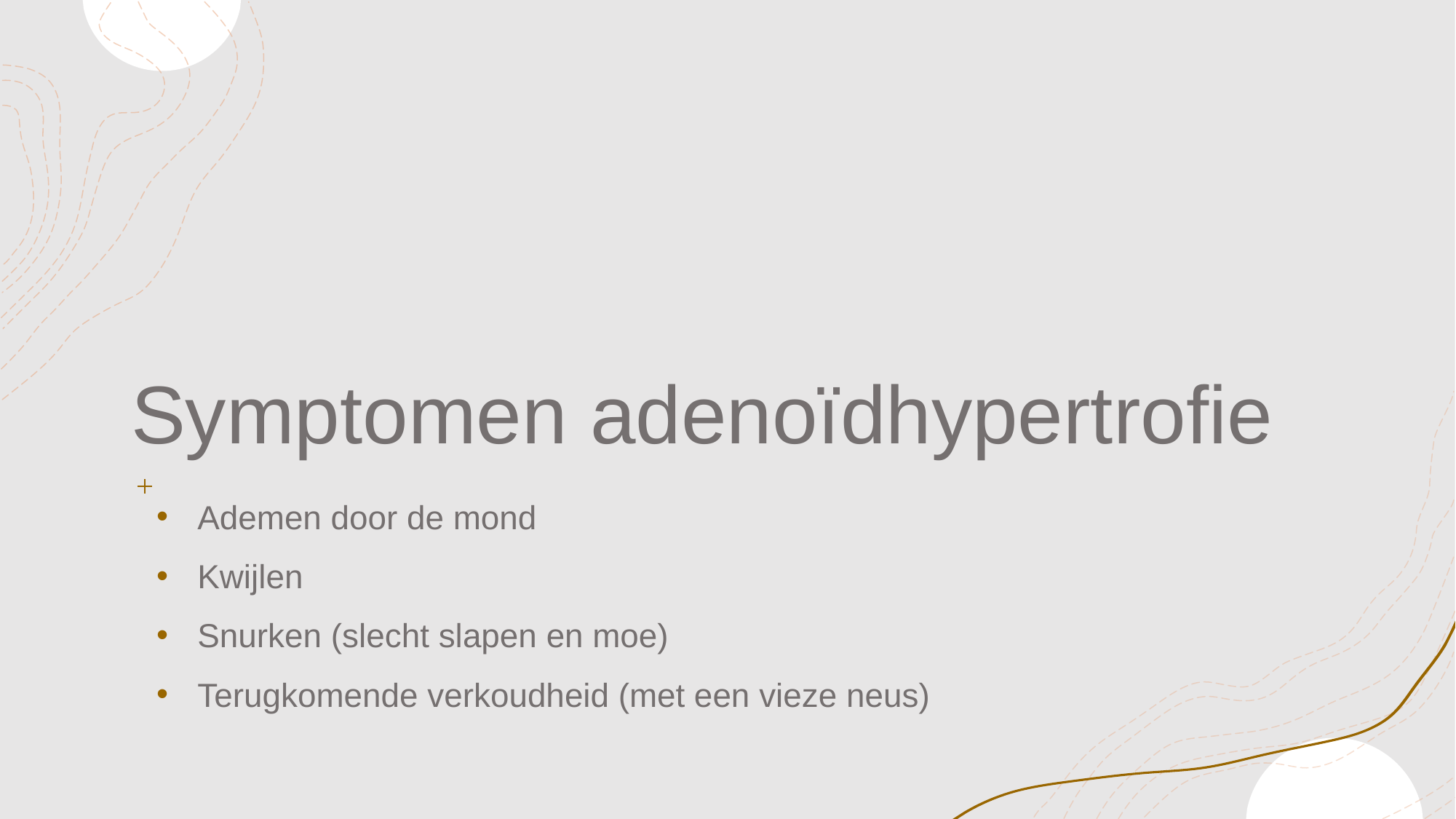

# Symptomen adenoïdhypertrofie

Ademen door de mond
Kwijlen
Snurken (slecht slapen en moe)
Terugkomende verkoudheid (met een vieze neus)